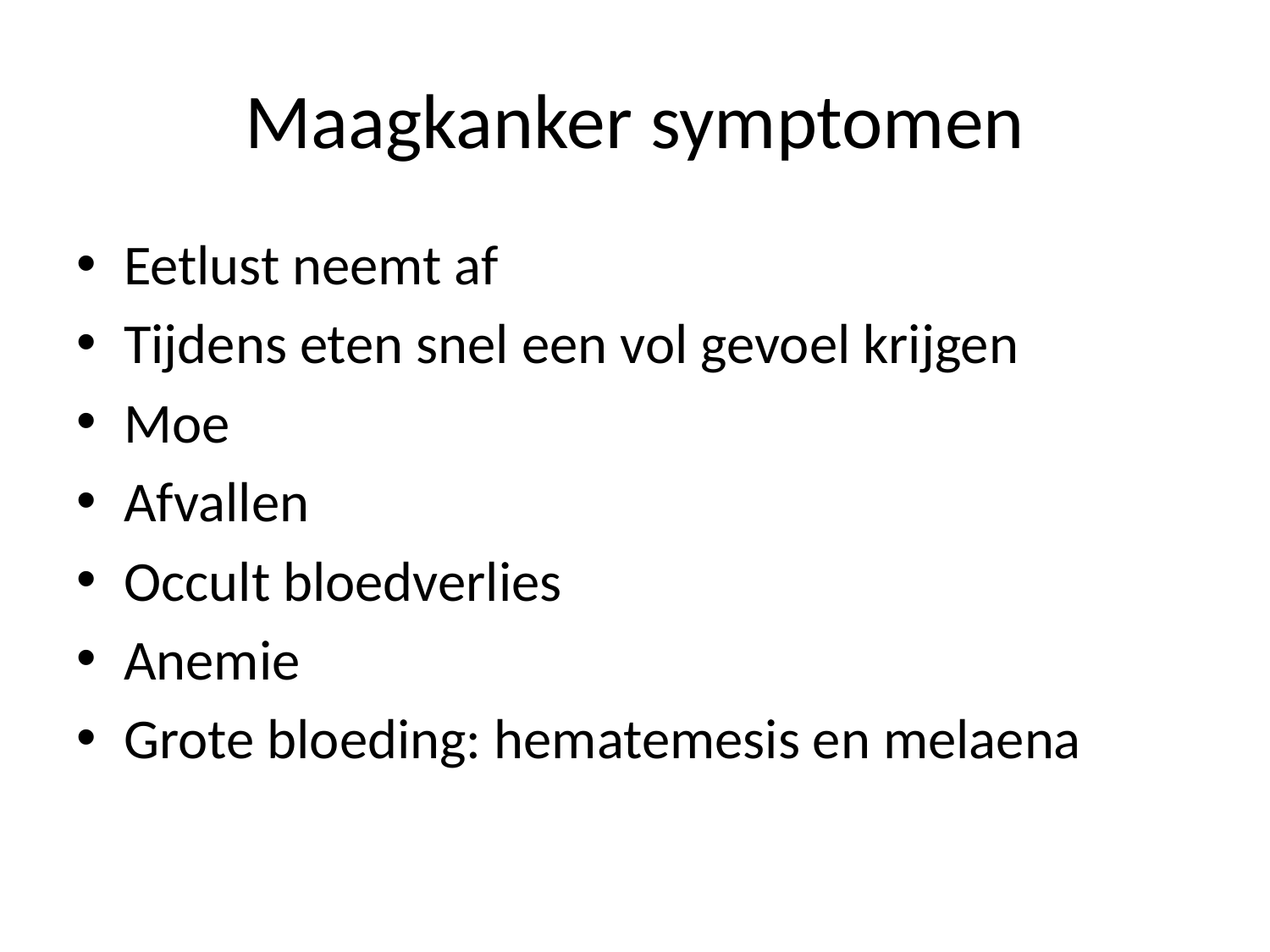

# Maagkanker symptomen
Eetlust neemt af
Tijdens eten snel een vol gevoel krijgen
Moe
Afvallen
Occult bloedverlies
Anemie
Grote bloeding: hematemesis en melaena